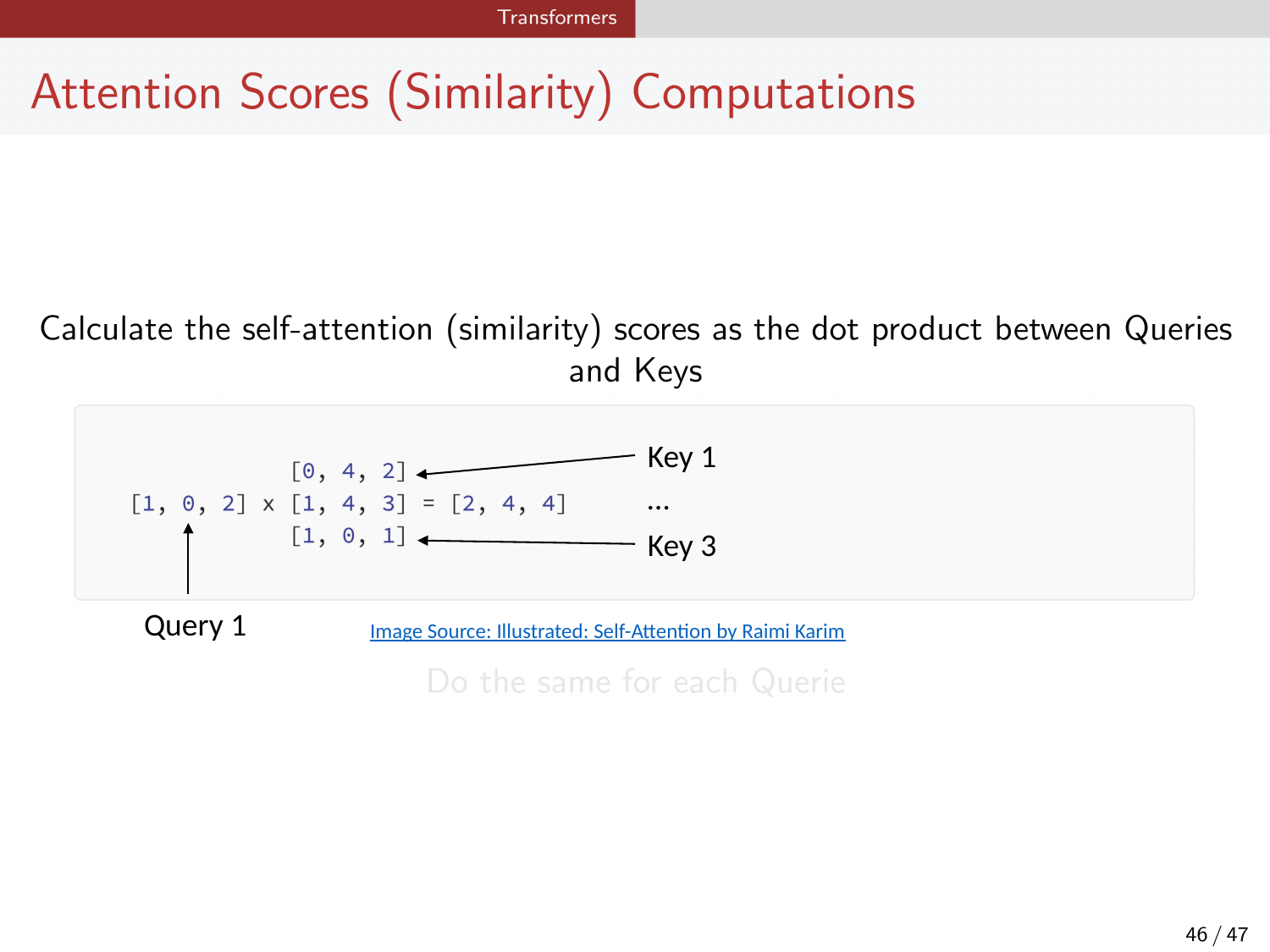

Key 1
…
Key 3
Query 1
Image Source: Illustrated: Self-Attention by Raimi Karim